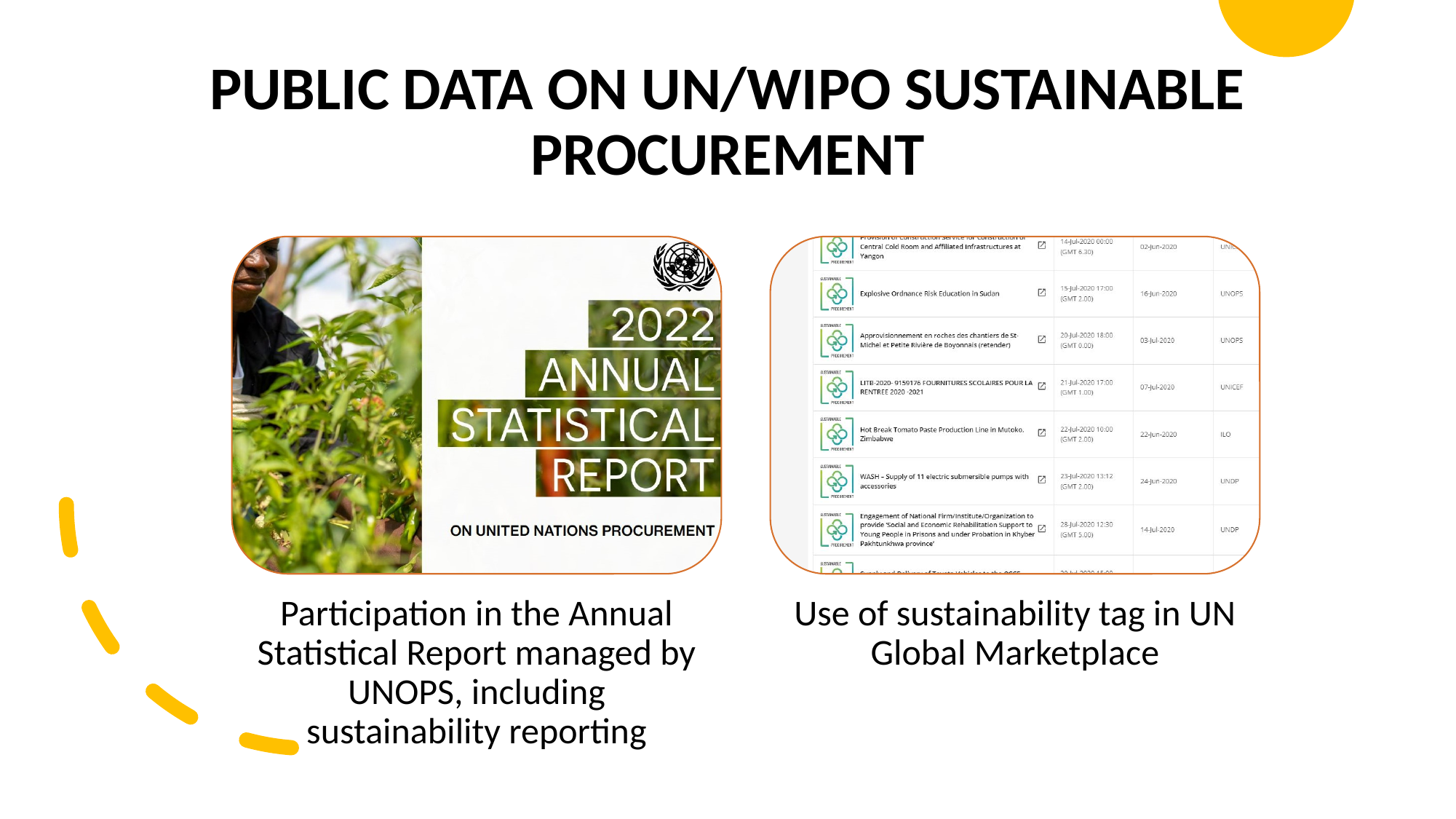

# PUBLIC DATA ON UN/WIPO SUSTAINABLE PROCUREMENT

Participation in the Annual Statistical Report managed by UNOPS, including sustainability reporting
Use of sustainability tag in UN Global Marketplace